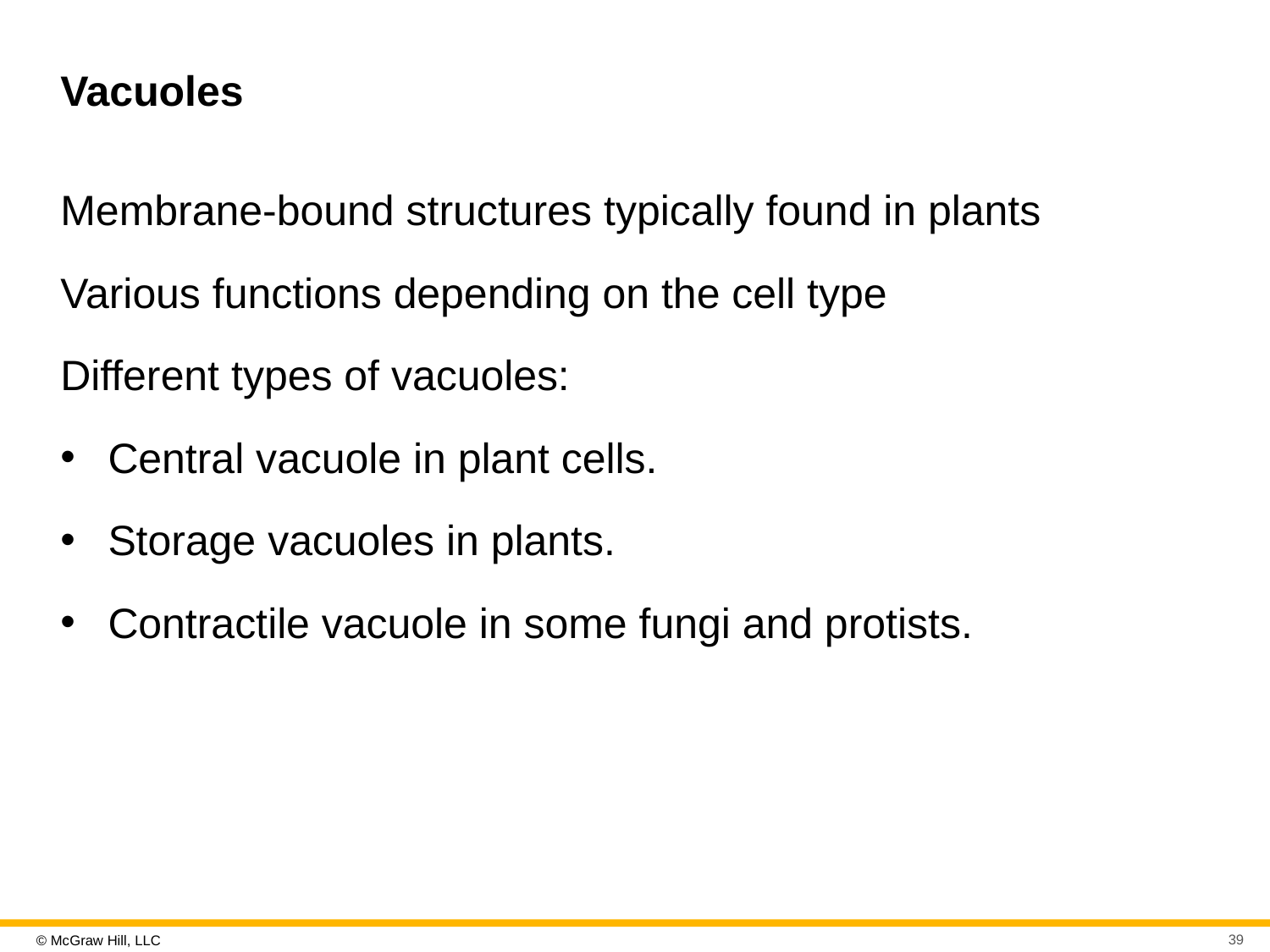

# Vacuoles
Membrane-bound structures typically found in plants
Various functions depending on the cell type
Different types of vacuoles:
Central vacuole in plant cells.
Storage vacuoles in plants.
Contractile vacuole in some fungi and protists.
39